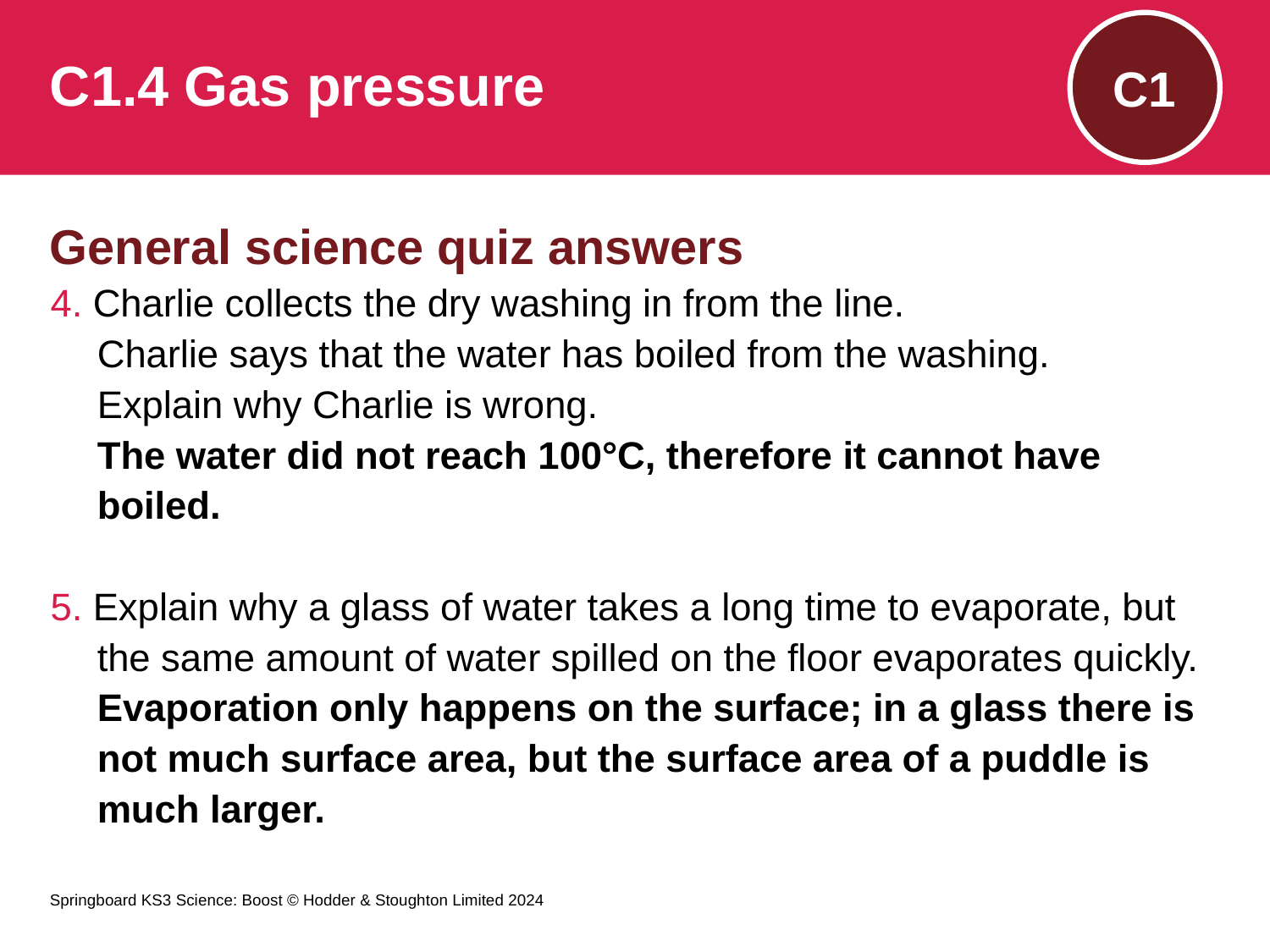

# C1.4 Gas pressure
C1
General science quiz answers
4. Charlie collects the dry washing in from the line.
Charlie says that the water has boiled from the washing.
Explain why Charlie is wrong.
The water did not reach 100°C, therefore it cannot have boiled.

5. Explain why a glass of water takes a long time to evaporate, but the same amount of water spilled on the floor evaporates quickly.
Evaporation only happens on the surface; in a glass there is not much surface area, but the surface area of a puddle is much larger.
Springboard KS3 Science: Boost © Hodder & Stoughton Limited 2024